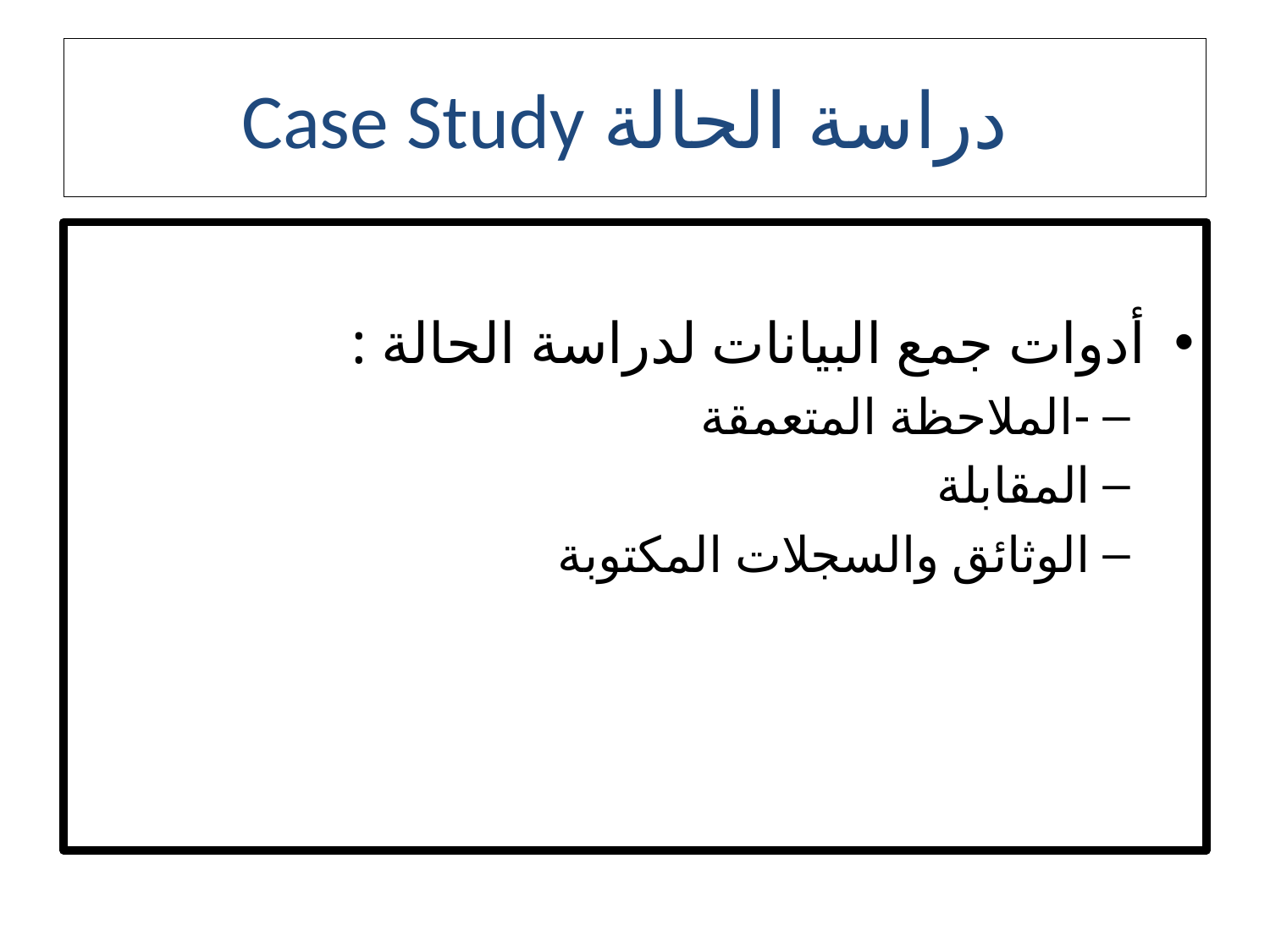

# Case Study دراسة الحالة

أدوات جمع البيانات لدراسة الحالة :
-الملاحظة المتعمقة
المقابلة
الوثائق والسجلات المكتوبة